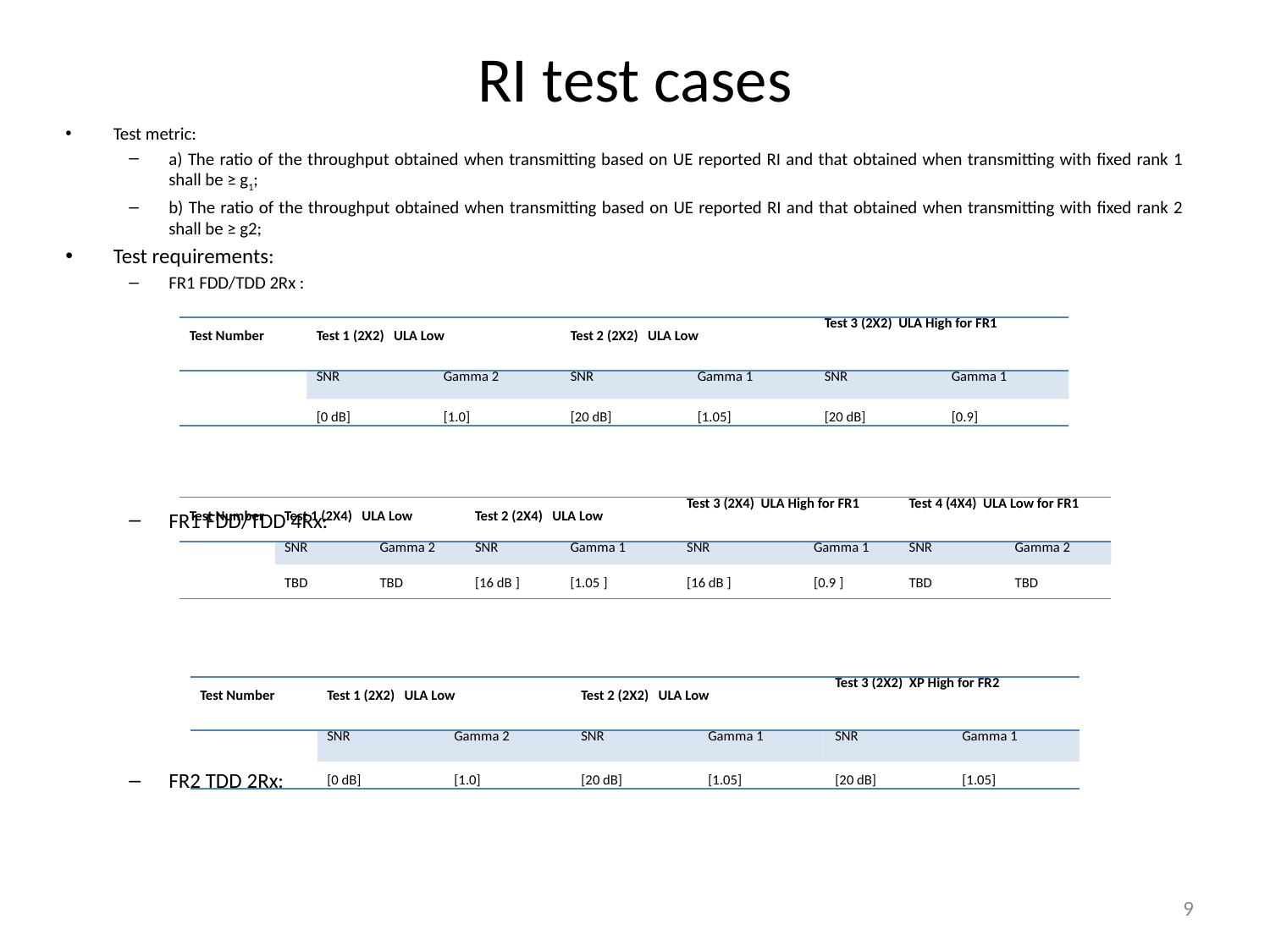

# RI test cases
Test metric:
a) The ratio of the throughput obtained when transmitting based on UE reported RI and that obtained when transmitting with fixed rank 1 shall be ≥ g1;
b) The ratio of the throughput obtained when transmitting based on UE reported RI and that obtained when transmitting with fixed rank 2 shall be ≥ g2;
Test requirements:
FR1 FDD/TDD 2Rx :

FR1 FDD/TDD 4Rx:

FR2 TDD 2Rx:

| Test Number | Test 1 (2X2) ULA Low |  | Test 2 (2X2) ULA Low |  | Test 3 (2X2) ULA High for FR1 |  |
| --- | --- | --- | --- | --- | --- | --- |
|  | SNR | Gamma 2 | SNR | Gamma 1 | SNR | Gamma 1 |
|  | [0 dB] | [1.0] | [20 dB] | [1.05] | [20 dB] | [0.9] |
| Test Number | Test 1 (2X4) ULA Low |  | Test 2 (2X4) ULA Low |  | Test 3 (2X4) ULA High for FR1 |  | Test 4 (4X4) ULA Low for FR1 |  |
| --- | --- | --- | --- | --- | --- | --- | --- | --- |
|  | SNR | Gamma 2 | SNR | Gamma 1 | SNR | Gamma 1 | SNR | Gamma 2 |
|  | TBD | TBD | [16 dB ] | [1.05 ] | [16 dB ] | [0.9 ] | TBD | TBD |
| Test Number | Test 1 (2X2) ULA Low |  | Test 2 (2X2) ULA Low |  | Test 3 (2X2) XP High for FR2 |  |
| --- | --- | --- | --- | --- | --- | --- |
|  | SNR | Gamma 2 | SNR | Gamma 1 | SNR | Gamma 1 |
|  | [0 dB] | [1.0] | [20 dB] | [1.05] | [20 dB] | [1.05] |
9